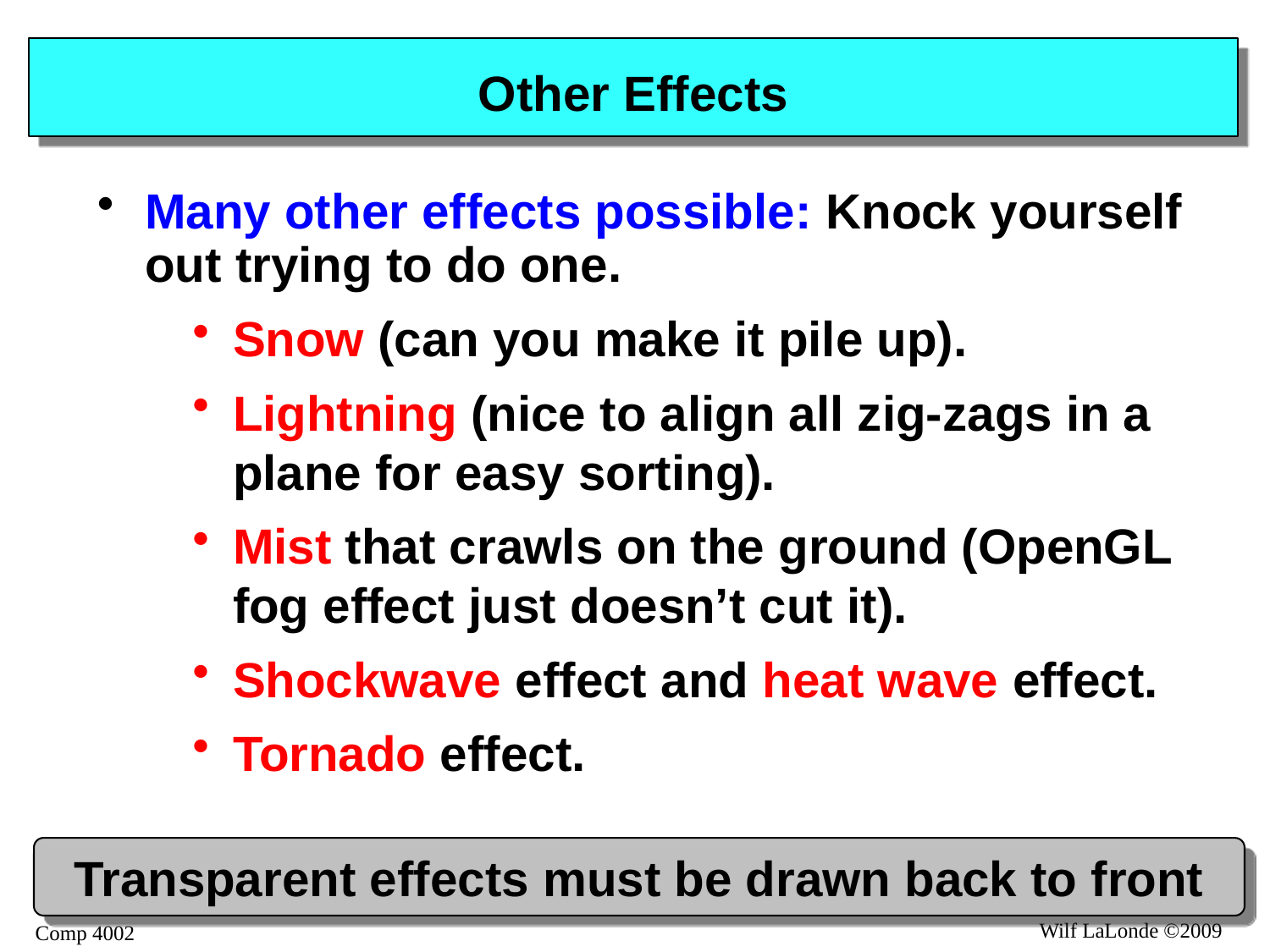

# Other Effects
Many other effects possible: Knock yourself out trying to do one.
Snow (can you make it pile up).
Lightning (nice to align all zig-zags in a plane for easy sorting).
Mist that crawls on the ground (OpenGL fog effect just doesn’t cut it).
Shockwave effect and heat wave effect.
Tornado effect.
Transparent effects must be drawn back to front